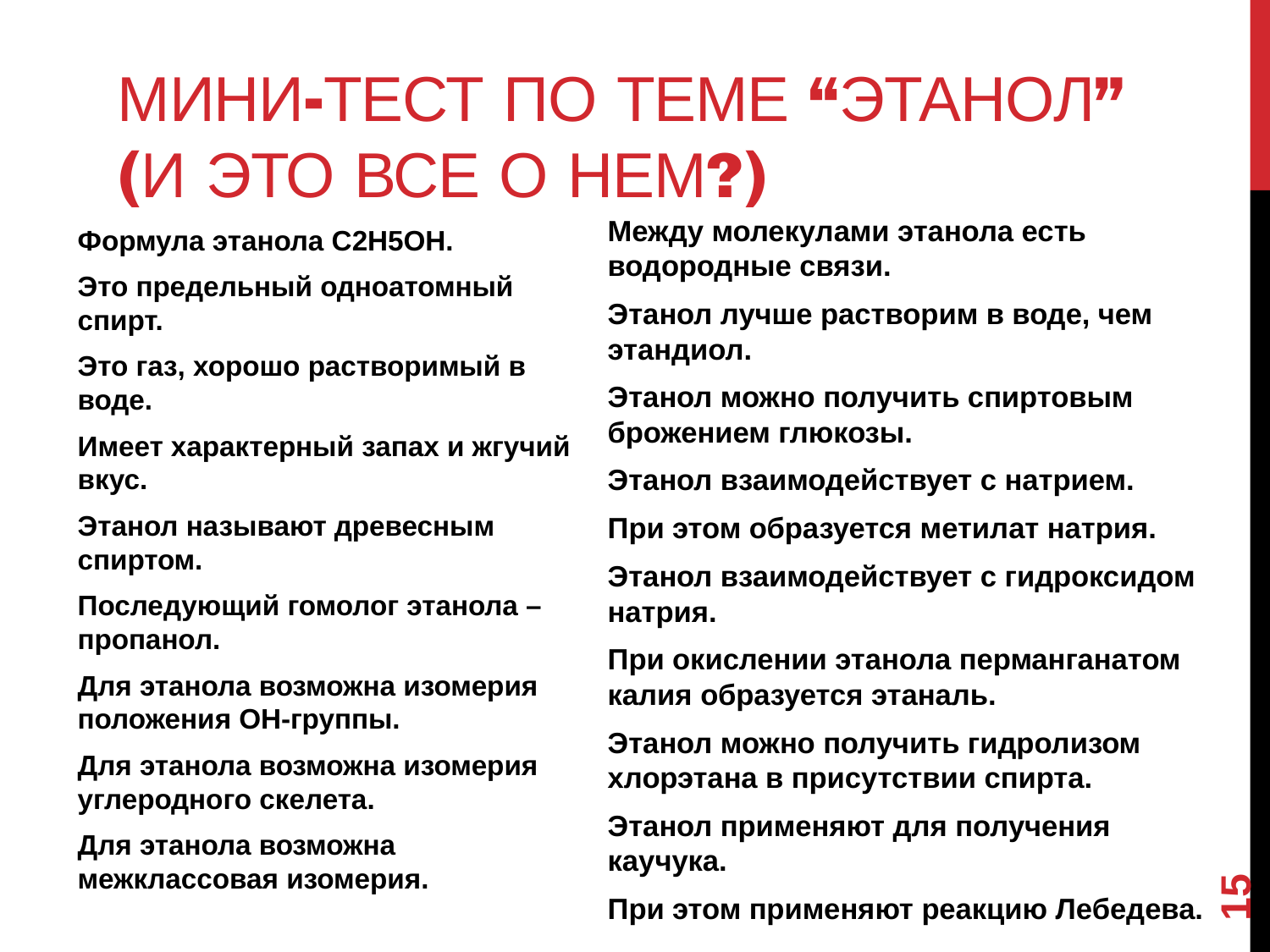

# Мини-тест по теме “Этанол” (И это все о нем?)
Между молекулами этанола есть водородные связи.
Этанол лучше растворим в воде, чем этандиол.
Этанол можно получить спиртовым брожением глюкозы.
Этанол взаимодействует с натрием.
При этом образуется метилат натрия.
Этанол взаимодействует с гидроксидом натрия.
При окислении этанола перманганатом калия образуется этаналь.
Этанол можно получить гидролизом хлорэтана в присутствии спирта.
Этанол применяют для получения каучука.
При этом применяют реакцию Лебедева.

Формула этанола С2Н5ОН.
Это предельный одноатомный спирт.
Это газ, хорошо растворимый в воде.
Имеет характерный запах и жгучий вкус.
Этанол называют древесным спиртом.
Последующий гомолог этанола – пропанол.
Для этанола возможна изомерия положения ОН-группы.
Для этанола возможна изомерия углеродного скелета.
Для этанола возможна межклассовая изомерия.

15